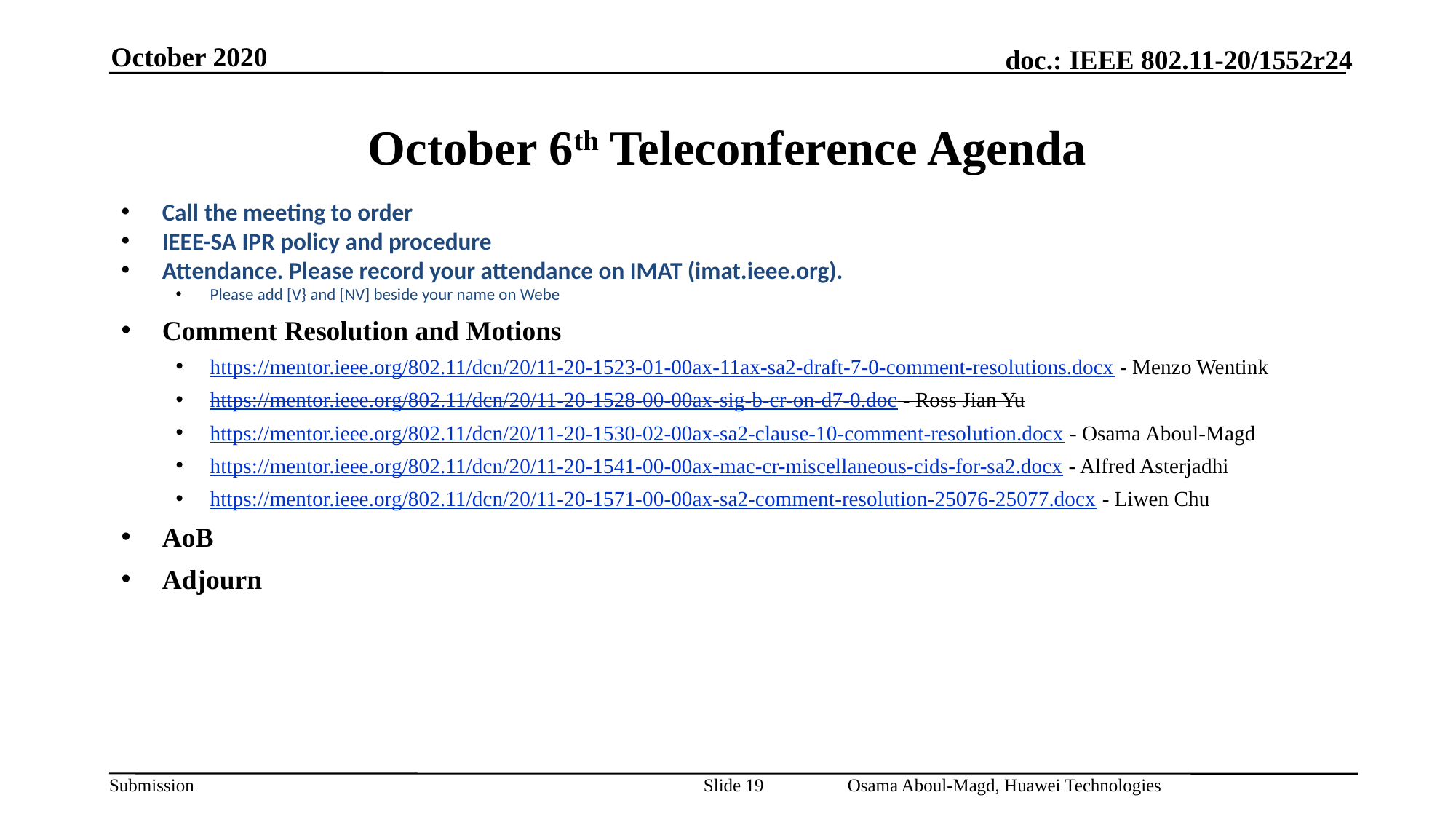

October 2020
# October 6th Teleconference Agenda
Call the meeting to order
IEEE-SA IPR policy and procedure
Attendance. Please record your attendance on IMAT (imat.ieee.org).
Please add [V} and [NV] beside your name on Webe
Comment Resolution and Motions
https://mentor.ieee.org/802.11/dcn/20/11-20-1523-01-00ax-11ax-sa2-draft-7-0-comment-resolutions.docx - Menzo Wentink
https://mentor.ieee.org/802.11/dcn/20/11-20-1528-00-00ax-sig-b-cr-on-d7-0.doc - Ross Jian Yu
https://mentor.ieee.org/802.11/dcn/20/11-20-1530-02-00ax-sa2-clause-10-comment-resolution.docx - Osama Aboul-Magd
https://mentor.ieee.org/802.11/dcn/20/11-20-1541-00-00ax-mac-cr-miscellaneous-cids-for-sa2.docx - Alfred Asterjadhi
https://mentor.ieee.org/802.11/dcn/20/11-20-1571-00-00ax-sa2-comment-resolution-25076-25077.docx - Liwen Chu
AoB
Adjourn
Slide 19
Osama Aboul-Magd, Huawei Technologies